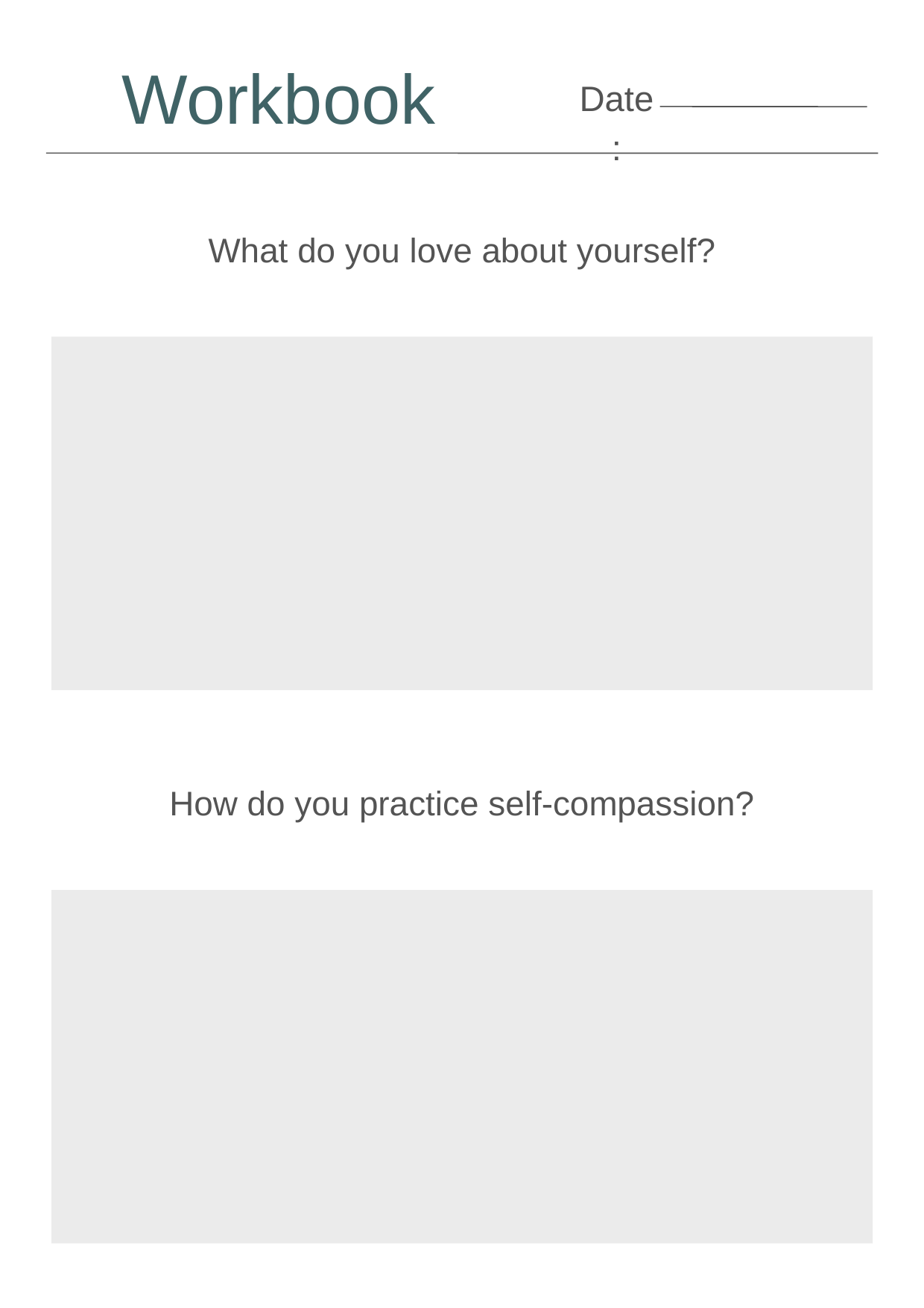

Workbook
Date:

What do you love about yourself?

How do you practice self-compassion?